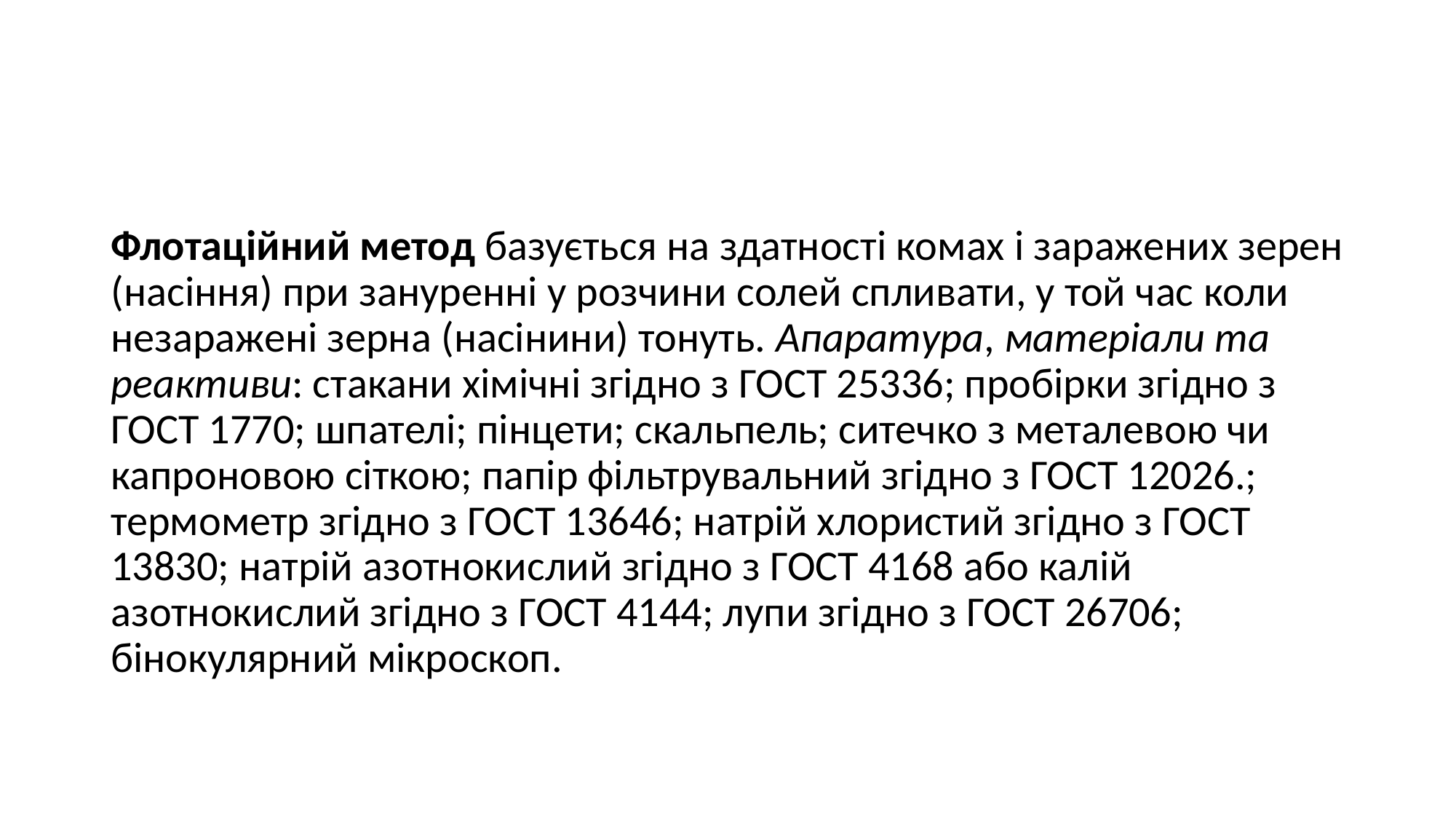

#
Флотаційний метод базується на здатності комах і заражених зерен (насіння) при зануренні у розчини солей спливати, у той час коли незаражені зерна (насінини) тонуть. Апаратура, матеріали та реактиви: стакани хімічні згідно з ГОСТ 25336; пробірки згідно з ГОСТ 1770; шпателі; пінцети; скальпель; ситечко з металевою чи капроновою сіткою; папір фільтрувальний згідно з ГОСТ 12026.; термометр згідно з ГОСТ 13646; натрій хлористий згідно з ГОСТ 13830; натрій азотнокислий згідно з ГОСТ 4168 або калій азотнокислий згідно з ГОСТ 4144; лупи згідно з ГОСТ 26706; бінокулярний мікроскоп.